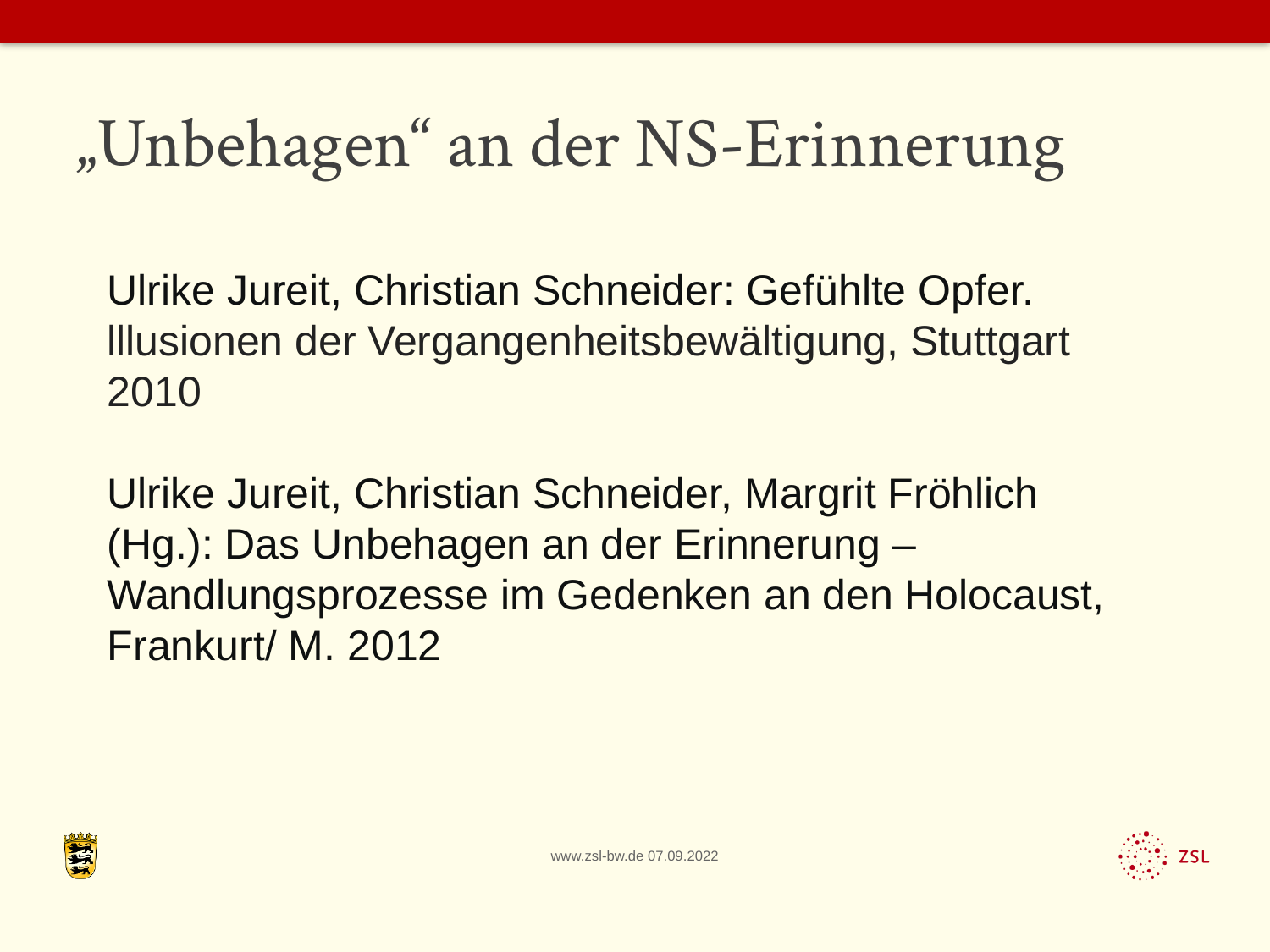

# „Unbehagen“ an der NS-Erinnerung
Ulrike Jureit, Christian Schneider: Gefühlte Opfer. lllusionen der Vergangenheitsbewältigung, Stuttgart 2010

Ulrike Jureit, Christian Schneider, Margrit Fröhlich (Hg.): Das Unbehagen an der Erinnerung – Wandlungsprozesse im Gedenken an den Holocaust, Frankurt/ M. 2012